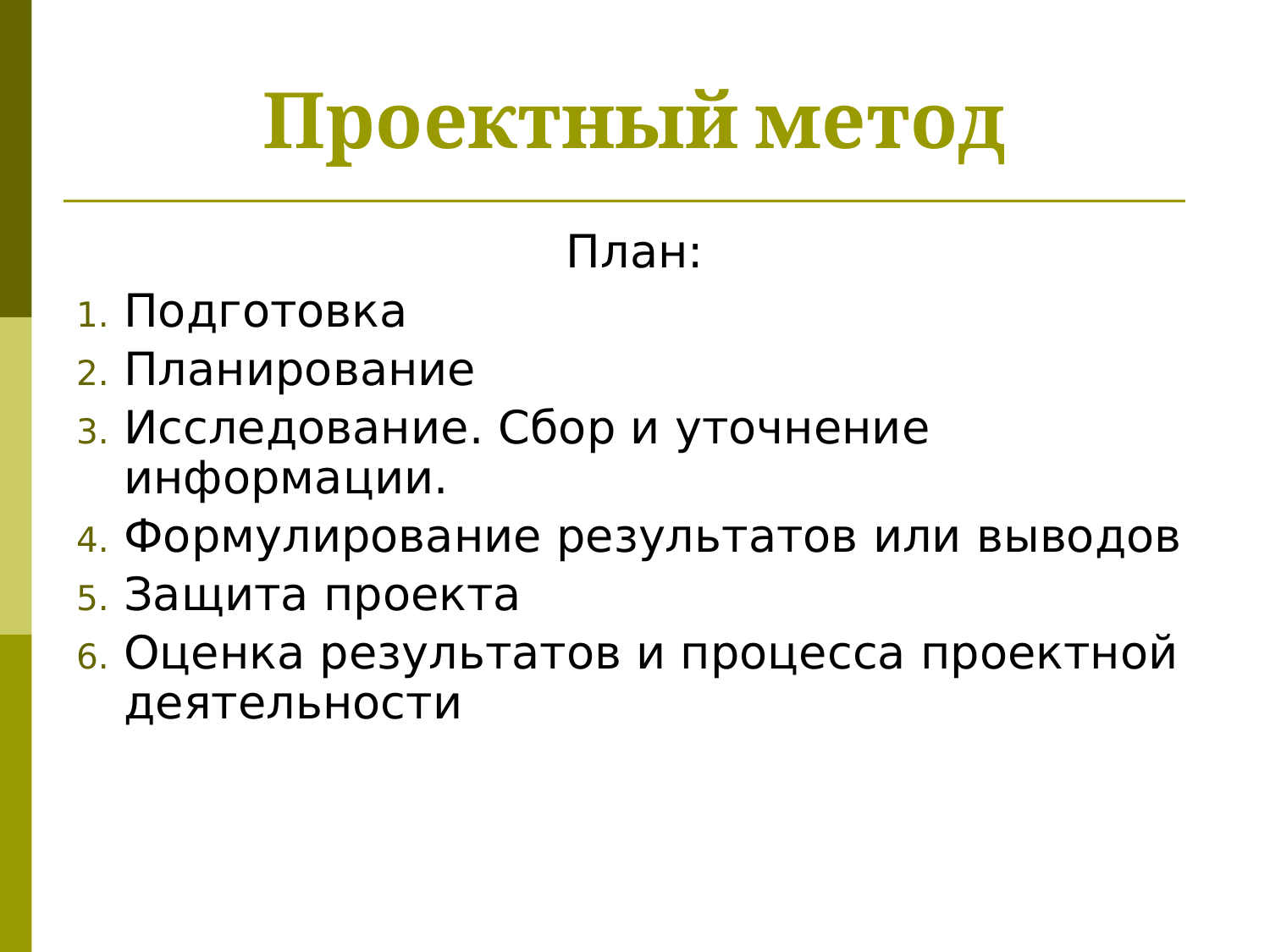

Проектный метод
План:
Подготовка
Планирование
Исследование. Сбор и уточнение информации.
Формулирование результатов или выводов
Защита проекта
Оценка результатов и процесса проектной деятельности